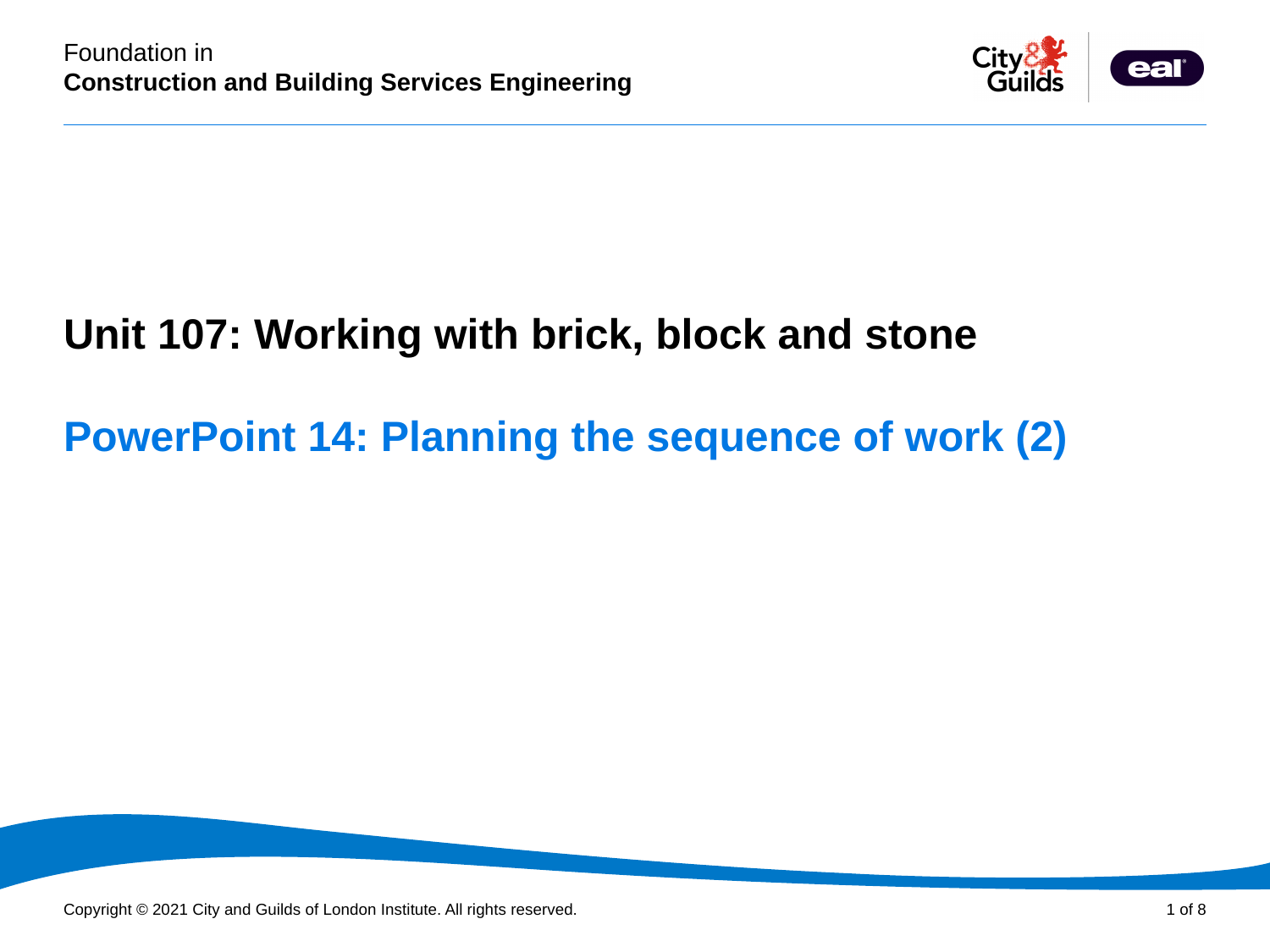

PowerPoint presentation
Unit 107: Working with brick, block and stone
# PowerPoint 14: Planning the sequence of work (2)